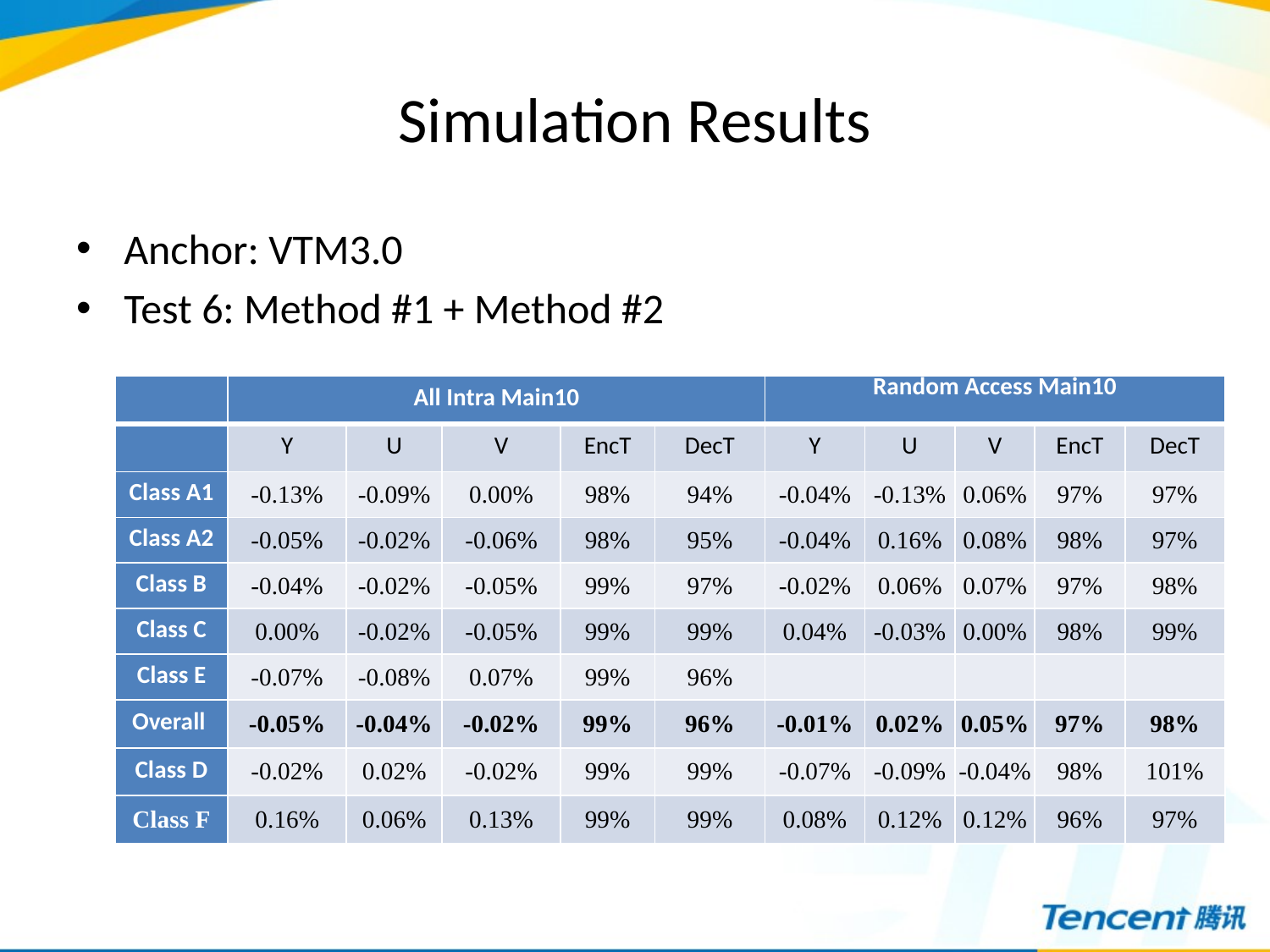

# Simulation Results
Anchor: VTM3.0
Test 6: Method #1 + Method #2

|  | All Intra Main10 |  |  |  |  | Random Access Main10 |  |  |  |  |
| --- | --- | --- | --- | --- | --- | --- | --- | --- | --- | --- |
|  | Y | U | V | EncT | DecT | Y | U | V | EncT | DecT |
| Class A1 | -0.13% | -0.09% | 0.00% | 98% | 94% | -0.04% | -0.13% | 0.06% | 97% | 97% |
| Class A2 | -0.05% | -0.02% | -0.06% | 98% | 95% | -0.04% | 0.16% | 0.08% | 98% | 97% |
| Class B | -0.04% | -0.02% | -0.05% | 99% | 97% | -0.02% | 0.06% | 0.07% | 97% | 98% |
| Class C | 0.00% | -0.02% | -0.05% | 99% | 99% | 0.04% | -0.03% | 0.00% | 98% | 99% |
| Class E | -0.07% | -0.08% | 0.07% | 99% | 96% |  |  |  |  |  |
| Overall | -0.05% | -0.04% | -0.02% | 99% | 96% | -0.01% | 0.02% | 0.05% | 97% | 98% |
| Class D | -0.02% | 0.02% | -0.02% | 99% | 99% | -0.07% | -0.09% | -0.04% | 98% | 101% |
| Class F | 0.16% | 0.06% | 0.13% | 99% | 99% | 0.08% | 0.12% | 0.12% | 96% | 97% |